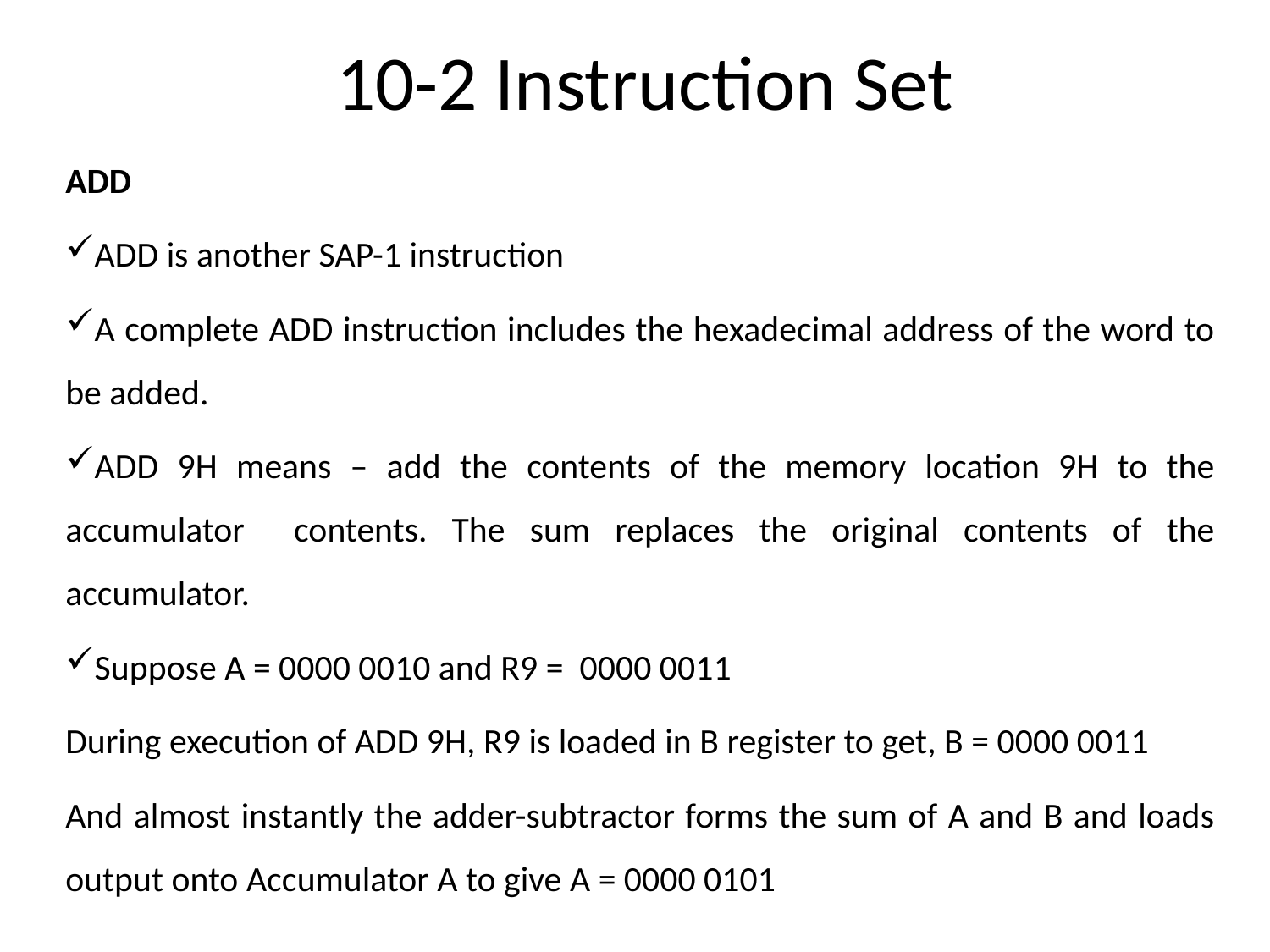

# 10-2 Instruction Set
ADD
ADD is another SAP-1 instruction
A complete ADD instruction includes the hexadecimal address of the word to be added.
ADD 9H means – add the contents of the memory location 9H to the accumulator  contents. The sum replaces the original contents of the accumulator.
Suppose A = 0000 0010 and R9 =  0000 0011
During execution of ADD 9H, R9 is loaded in B register to get, B = 0000 0011
And almost instantly the adder-subtractor forms the sum of A and B and loads output onto Accumulator A to give A = 0000 0101